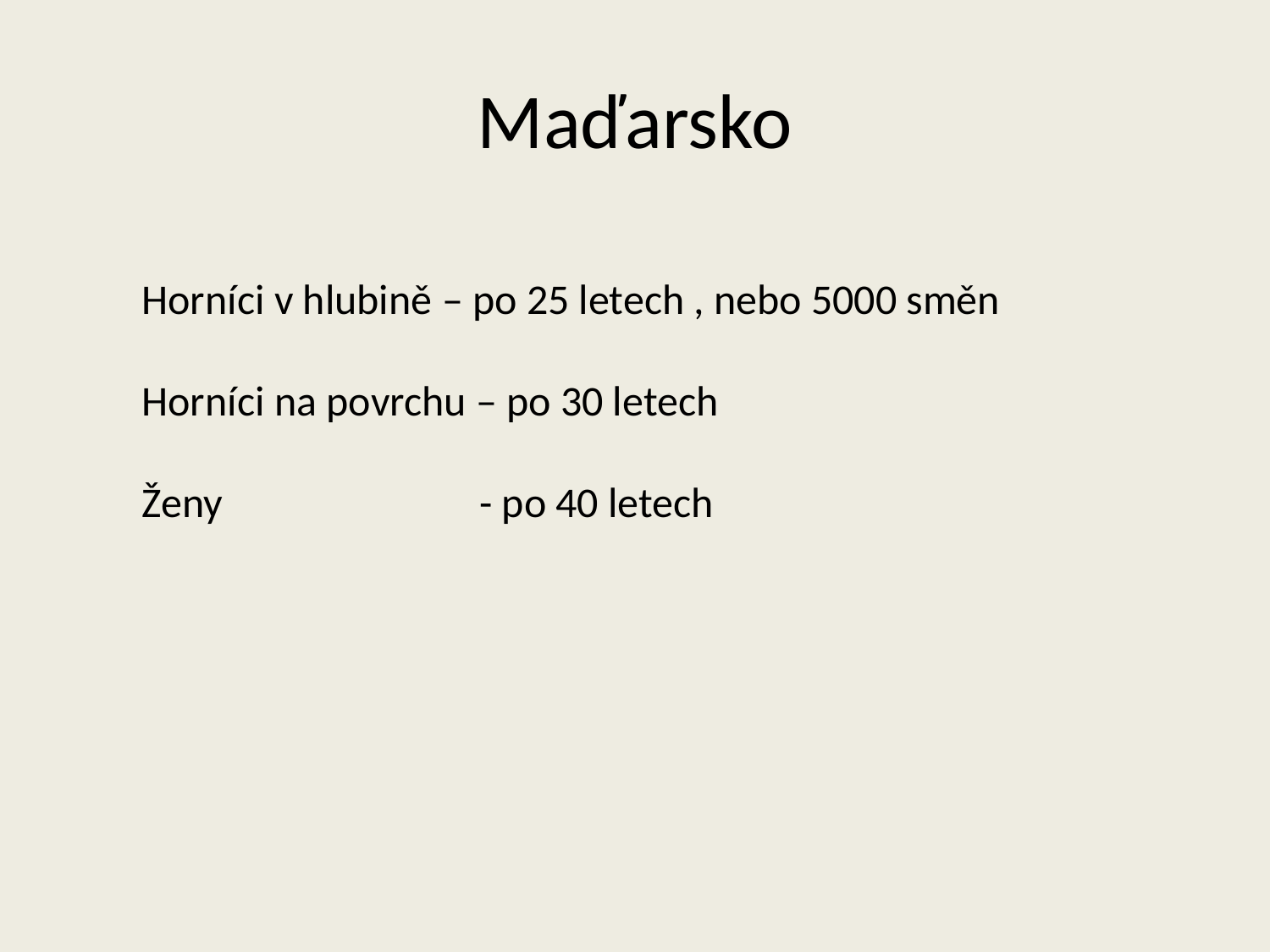

# Maďarsko
Horníci v hlubině – po 25 letech , nebo 5000 směn

Horníci na povrchu – po 30 letech

Ženy                           - po 40 letech